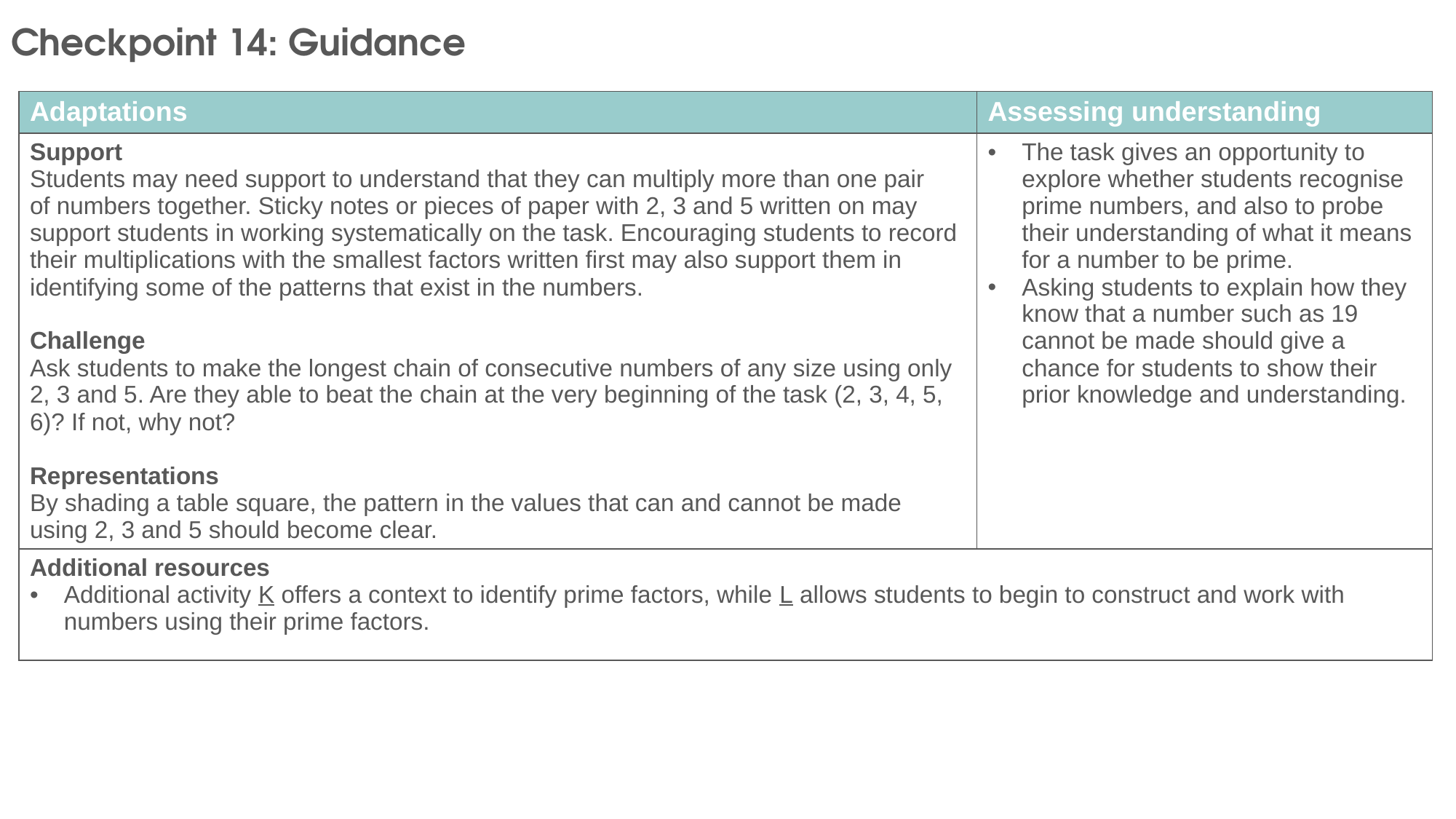

Checkpoint 14: Guidance
| Adaptations | Assessing understanding |
| --- | --- |
| Support Students may need support to understand that they can multiply more than one pair of numbers together. Sticky notes or pieces of paper with 2, 3 and 5 written on may support students in working systematically on the task. Encouraging students to record their multiplications with the smallest factors written first may also support them in identifying some of the patterns that exist in the numbers. Challenge Ask students to make the longest chain of consecutive numbers of any size using only 2, 3 and 5. Are they able to beat the chain at the very beginning of the task (2, 3, 4, 5, 6)? If not, why not? Representations By shading a table square, the pattern in the values that can and cannot be made using 2, 3 and 5 should become clear. | The task gives an opportunity to explore whether students recognise prime numbers, and also to probe their understanding of what it means for a number to be prime. Asking students to explain how they know that a number such as 19 cannot be made should give a chance for students to show their prior knowledge and understanding. |
| Additional resources Additional activity K offers a context to identify prime factors, while L allows students to begin to construct and work with numbers using their prime factors. |  |